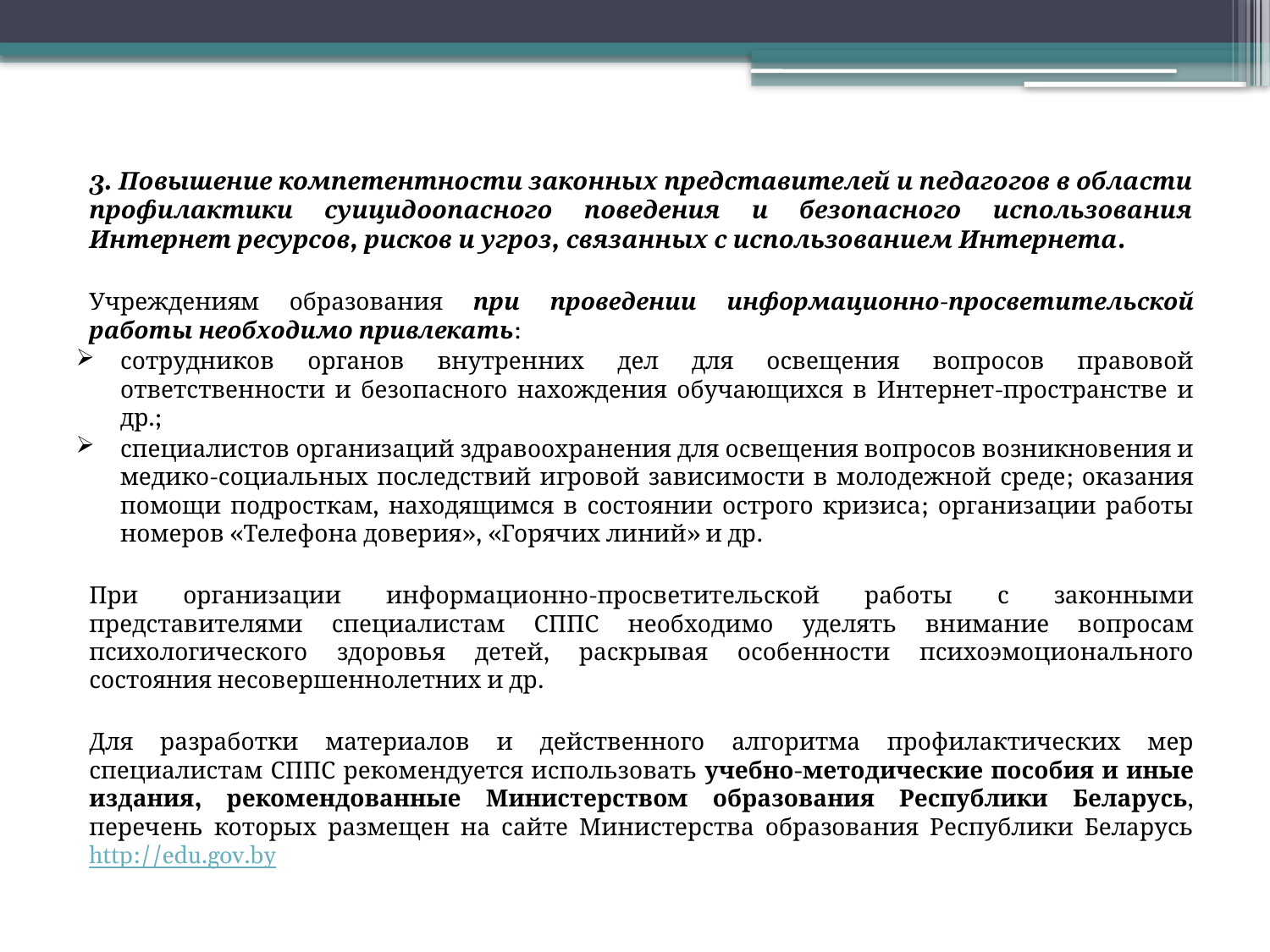

3. Повышение компетентности законных представителей и педагогов в области профилактики суицидоопасного поведения и безопасного использования Интернет ресурсов, рисков и угроз, связанных с использованием Интернета.

Учреждениям образования при проведении информационно-просветительской работы необходимо привлекать:
сотрудников органов внутренних дел для освещения вопросов правовой ответственности и безопасного нахождения обучающихся в Интернет-пространстве и др.;
специалистов организаций здравоохранения для освещения вопросов возникновения и медико-социальных последствий игровой зависимости в молодежной среде; оказания помощи подросткам, находящимся в состоянии острого кризиса; организации работы номеров «Телефона доверия», «Горячих линий» и др.

При организации информационно-просветительской работы с законными представителями специалистам СППС необходимо уделять внимание вопросам психологического здоровья детей, раскрывая особенности психоэмоционального состояния несовершеннолетних и др.

Для разработки материалов и действенного алгоритма профилактических мер специалистам СППС рекомендуется использовать учебно-методические пособия и иные издания, рекомендованные Министерством образования Республики Беларусь, перечень которых размещен на сайте Министерства образования Республики Беларусь http://edu.gov.by